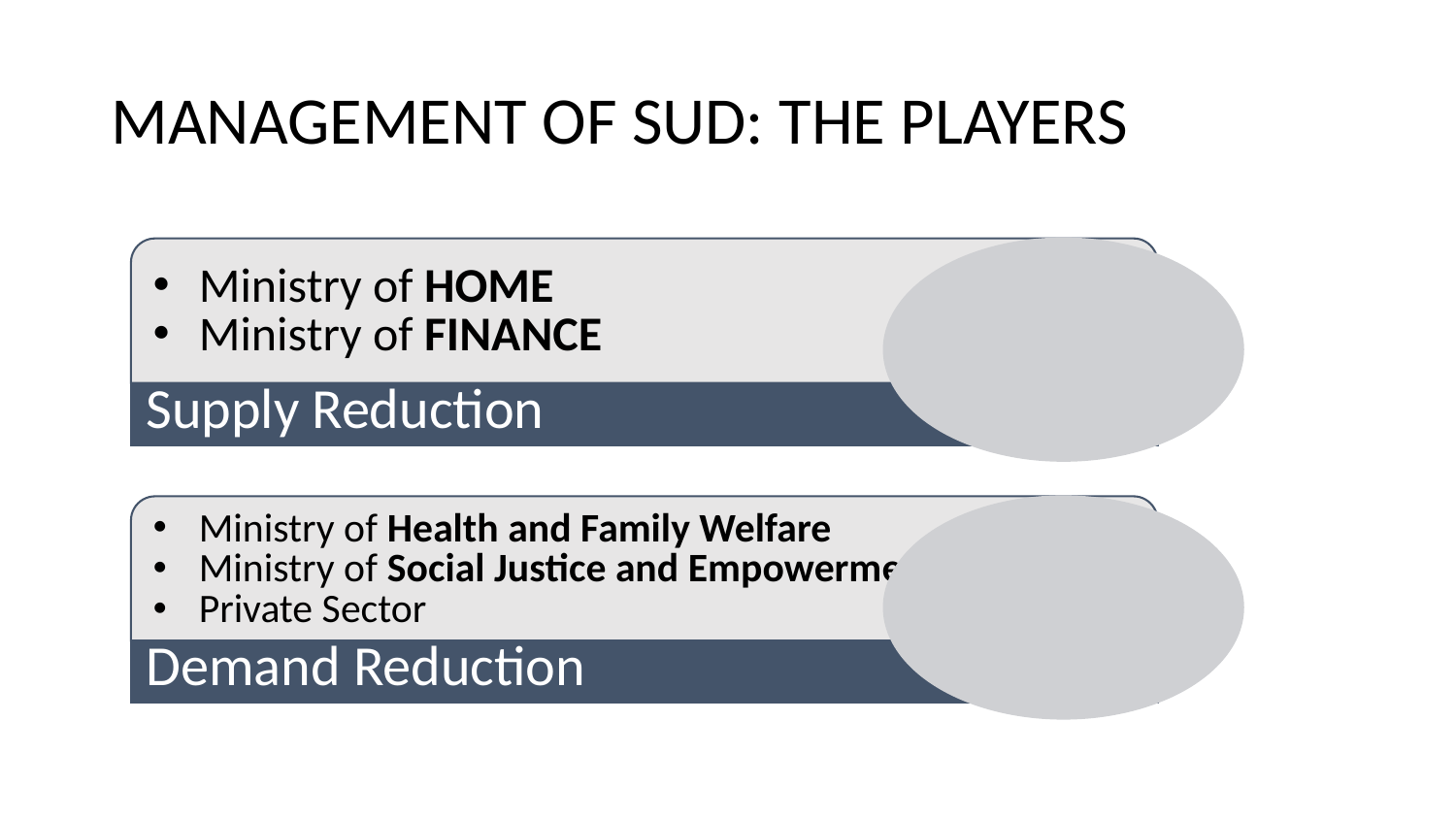

# MANAGEMENT OF SUD: THE PLAYERS
Supply Reduction
Ministry of HOME
Ministry of FINANCE
Demand Reduction
Ministry of Health and Family Welfare
Ministry of Social Justice and Empowerment
Private Sector